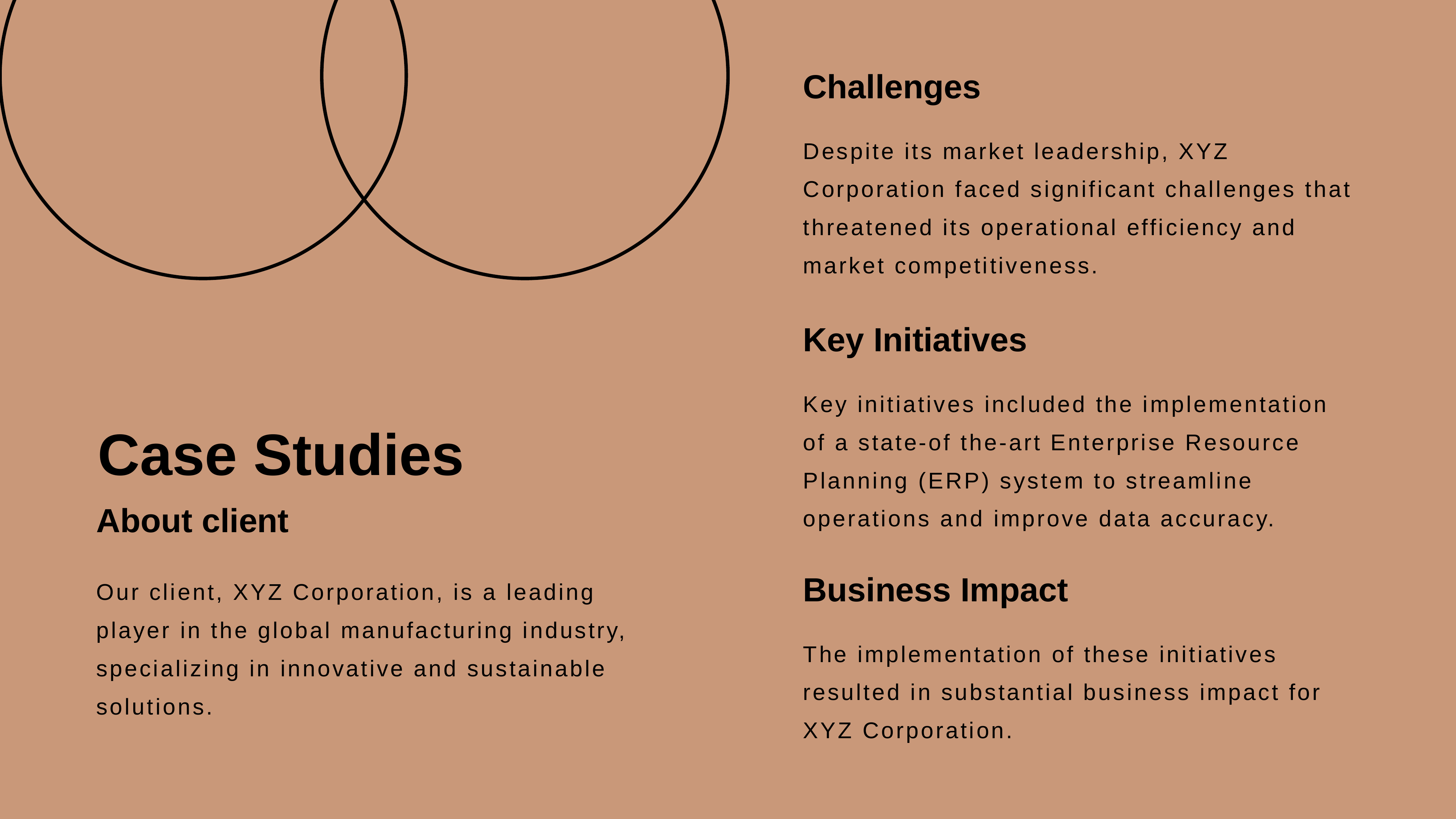

Challenges
Despite its market leadership, XYZ Corporation faced significant challenges that threatened its operational efficiency and market competitiveness.
Key Initiatives
Key initiatives included the implementation of a state-of the-art Enterprise Resource Planning (ERP) system to streamline operations and improve data accuracy.
Case Studies
About client
Our client, XYZ Corporation, is a leading player in the global manufacturing industry, specializing in innovative and sustainable solutions.
Business Impact
The implementation of these initiatives resulted in substantial business impact for XYZ Corporation.